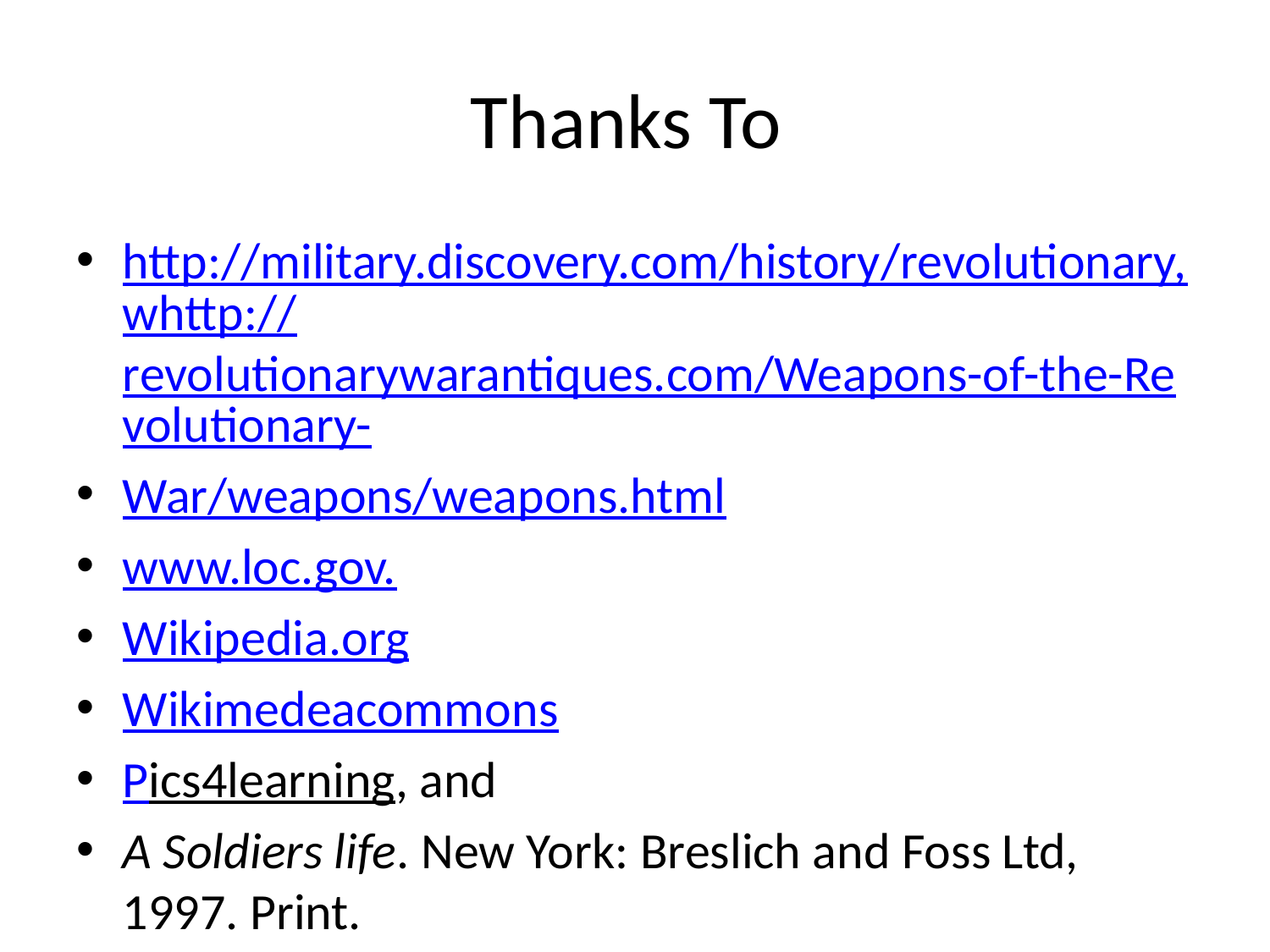

# Thanks To
http://military.discovery.com/history/revolutionary,whttp://revolutionarywarantiques.com/Weapons-of-the-Revolutionary-
War/weapons/weapons.html
www.loc.gov.
Wikipedia.org
Wikimedeacommons
Pics4learning, and
A Soldiers life. New York: Breslich and Foss Ltd, 1997. Print.